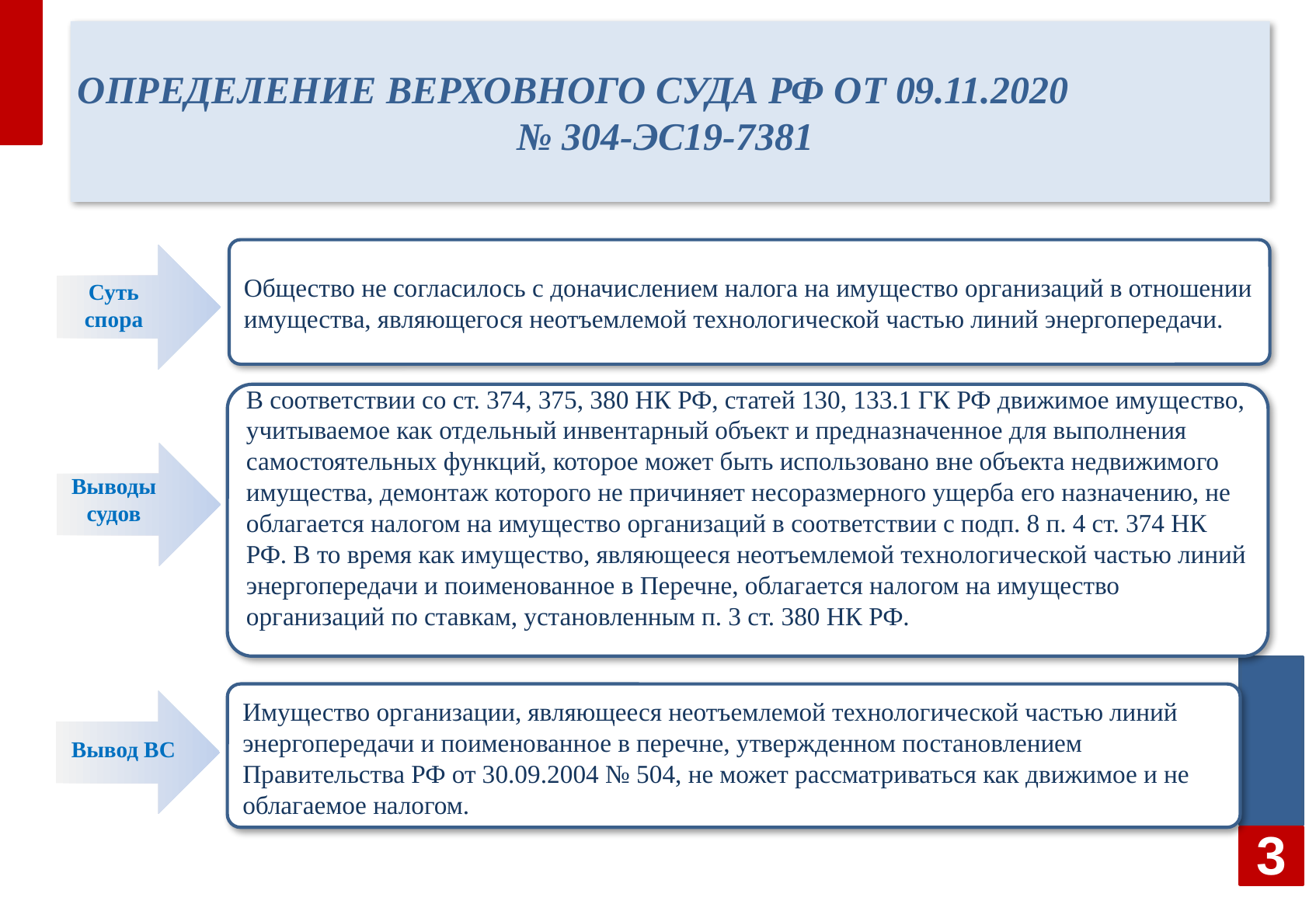

определение Верховного Суда РФ от 09.11.2020                     № 304-ЭС19-7381
Общество не согласилось с доначислением налога на имущество организаций в отношении имущества, являющегося неотъемлемой технологической частью линий энергопередачи.

Суть спора
В соответствии со ст. 374, 375, 380 НК РФ, статей 130, 133.1 ГК РФ движимое имущество, учитываемое как отдельный инвентарный объект и предназначенное для выполнения самостоятельных функций, которое может быть использовано вне объекта недвижимого имущества, демонтаж которого не причиняет несоразмерного ущерба его назначению, не облагается налогом на имущество организаций в соответствии с подп. 8 п. 4 ст. 374 НК РФ. В то время как имущество, являющееся неотъемлемой технологической частью линий энергопередачи и поименованное в Перечне, облагается налогом на имущество организаций по ставкам, установленным п. 3 ст. 380 НК РФ.

Выводы судов

Имущество организации, являющееся неотъемлемой технологической частью линий энергопередачи и поименованное в перечне, утвержденном постановлением Правительства РФ от 30.09.2004 № 504, не может рассматриваться как движимое и не облагаемое налогом.

Вывод ВС
3